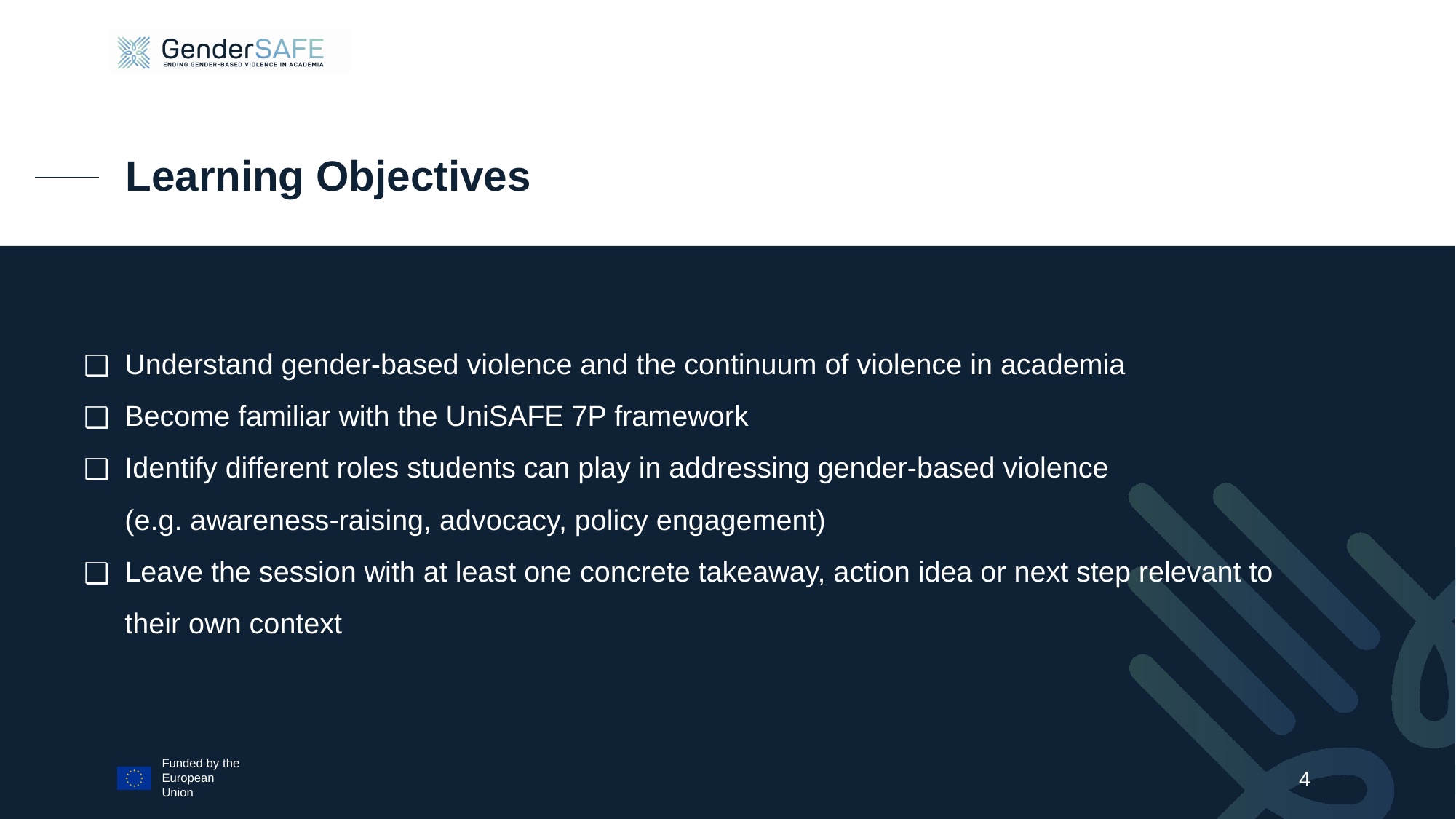

Learning Objectives

Understand gender-based violence and the continuum of violence in academia
Become familiar with the UniSAFE 7P framework
Identify different roles students can play in addressing gender-based violence (e.g. awareness-raising, advocacy, policy engagement)
Leave the session with at least one concrete takeaway, action idea or next step relevant to their own context